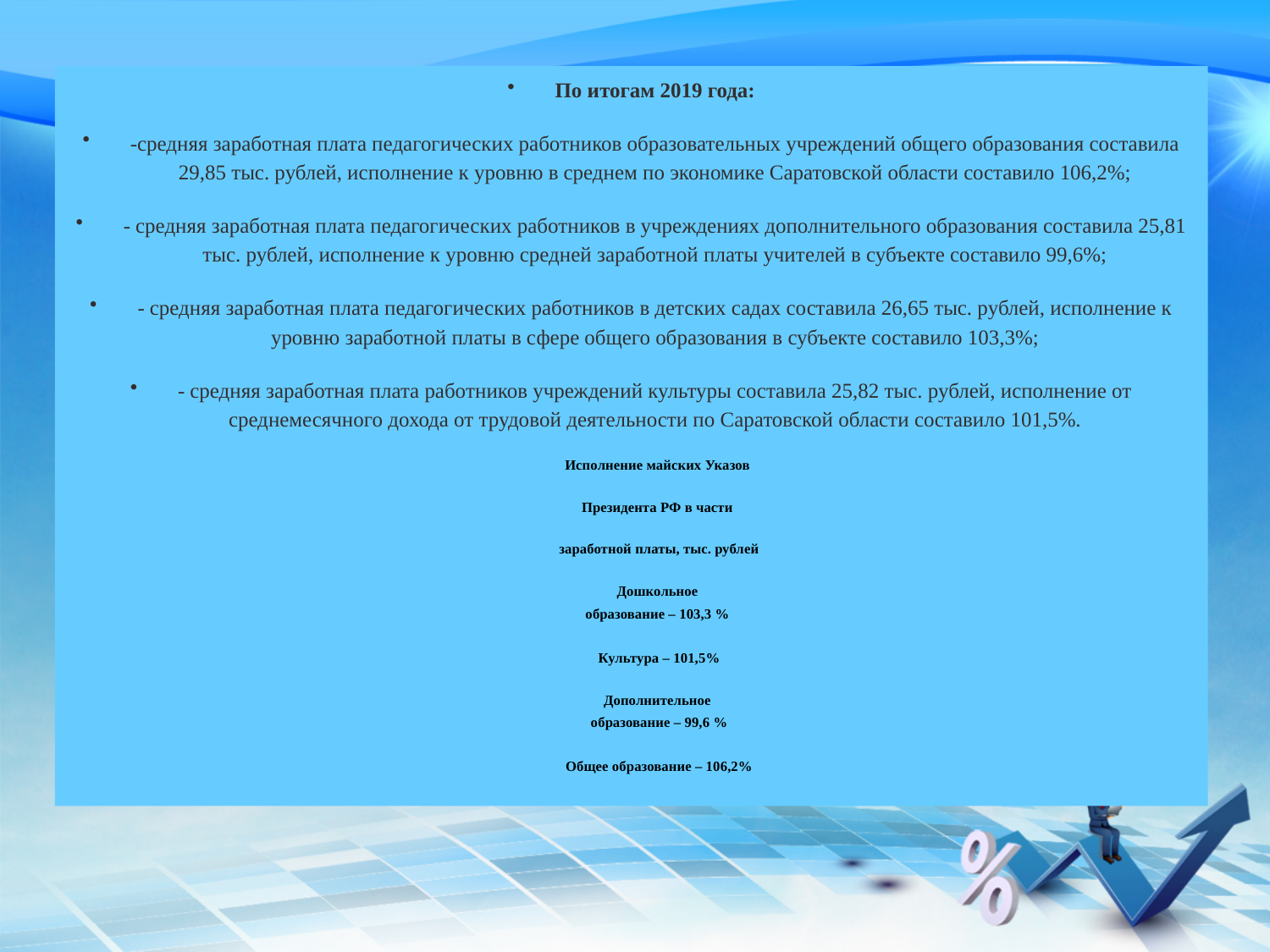

По итогам 2019 года:
-средняя заработная плата педагогических работников образовательных учреждений общего образования составила 29,85 тыс. рублей, исполнение к уровню в среднем по экономике Саратовской области составило 106,2%;
- средняя заработная плата педагогических работников в учреждениях дополнительного образования составила 25,81 тыс. рублей, исполнение к уровню средней заработной платы учителей в субъекте составило 99,6%;
- средняя заработная плата педагогических работников в детских садах составила 26,65 тыс. рублей, исполнение к уровню заработной платы в сфере общего образования в субъекте составило 103,3%;
- средняя заработная плата работников учреждений культуры составила 25,82 тыс. рублей, исполнение от среднемесячного дохода от трудовой деятельности по Саратовской области составило 101,5%.
Исполнение майских Указов
Президента РФ в части
заработной платы, тыс. рублей
Дошкольное
образование – 103,3 %

Культура – 101,5%
Дополнительное
образование – 99,6 %

Общее образование – 106,2%